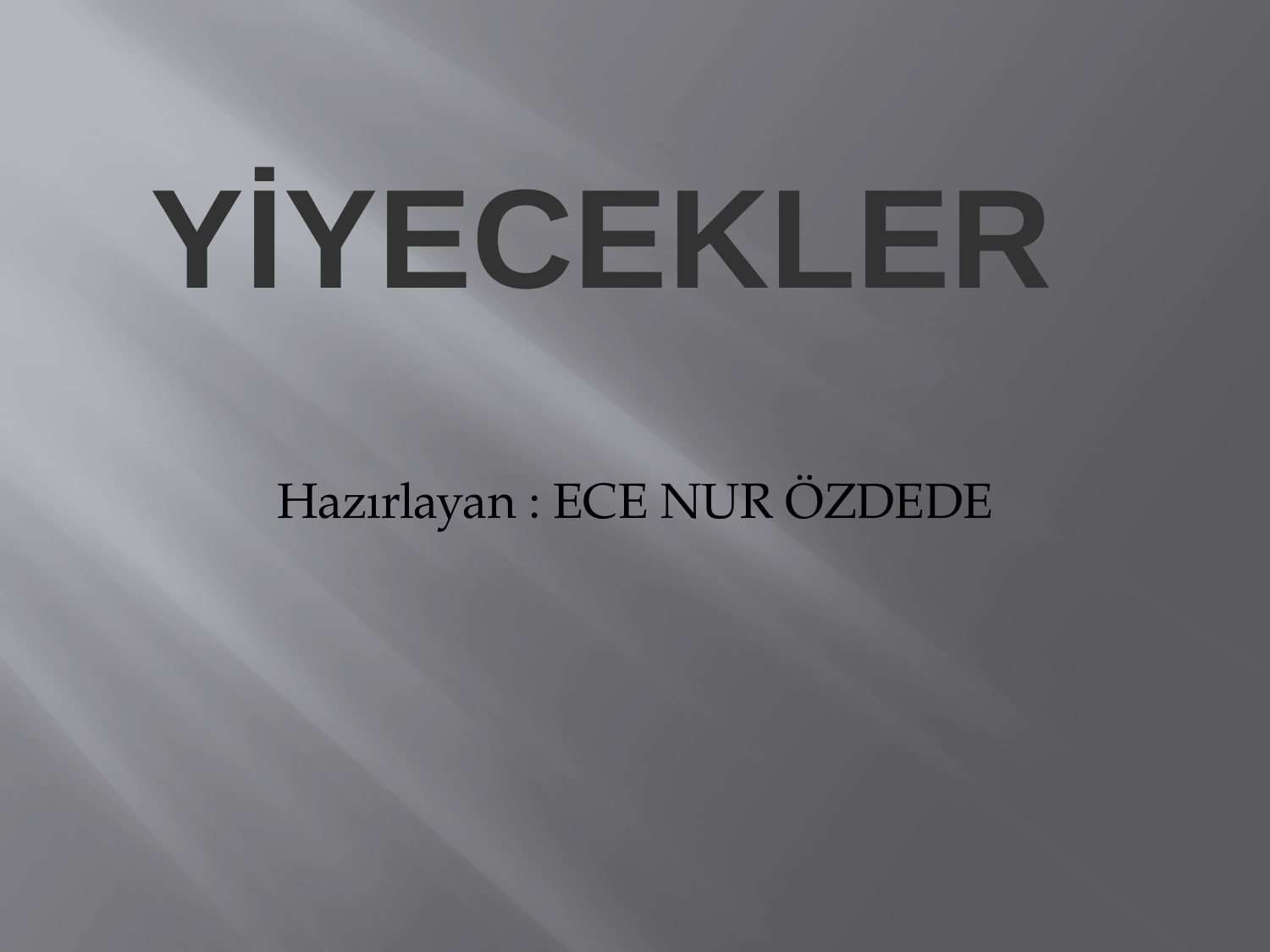

# YİYECEKLER
Hazırlayan : ECE NUR ÖZDEDE